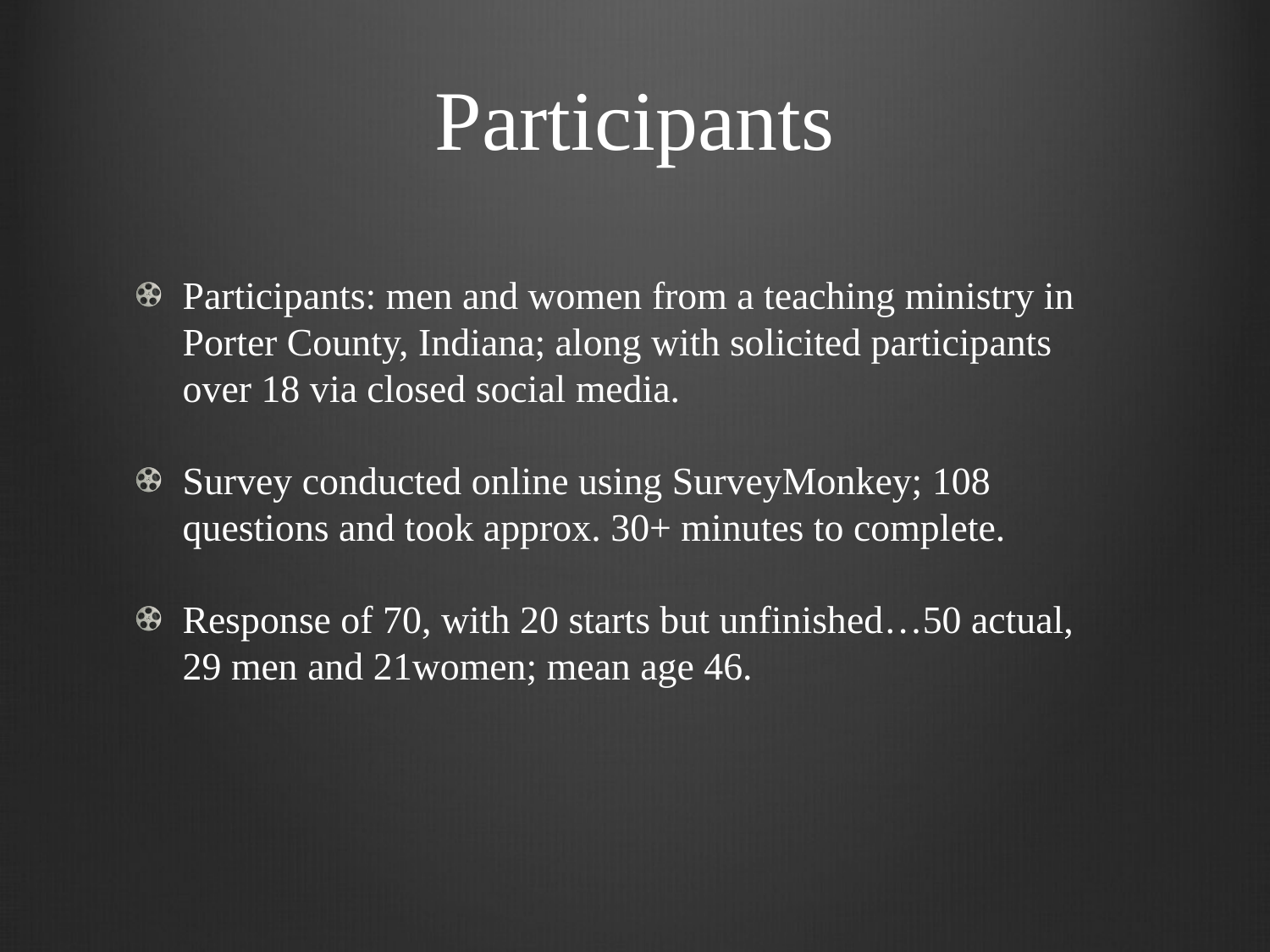

# Participants
Participants: men and women from a teaching ministry in Porter County, Indiana; along with solicited participants over 18 via closed social media.
Survey conducted online using SurveyMonkey; 108 questions and took approx. 30+ minutes to complete.
Response of 70, with 20 starts but unfinished…50 actual, 29 men and 21women; mean age 46.